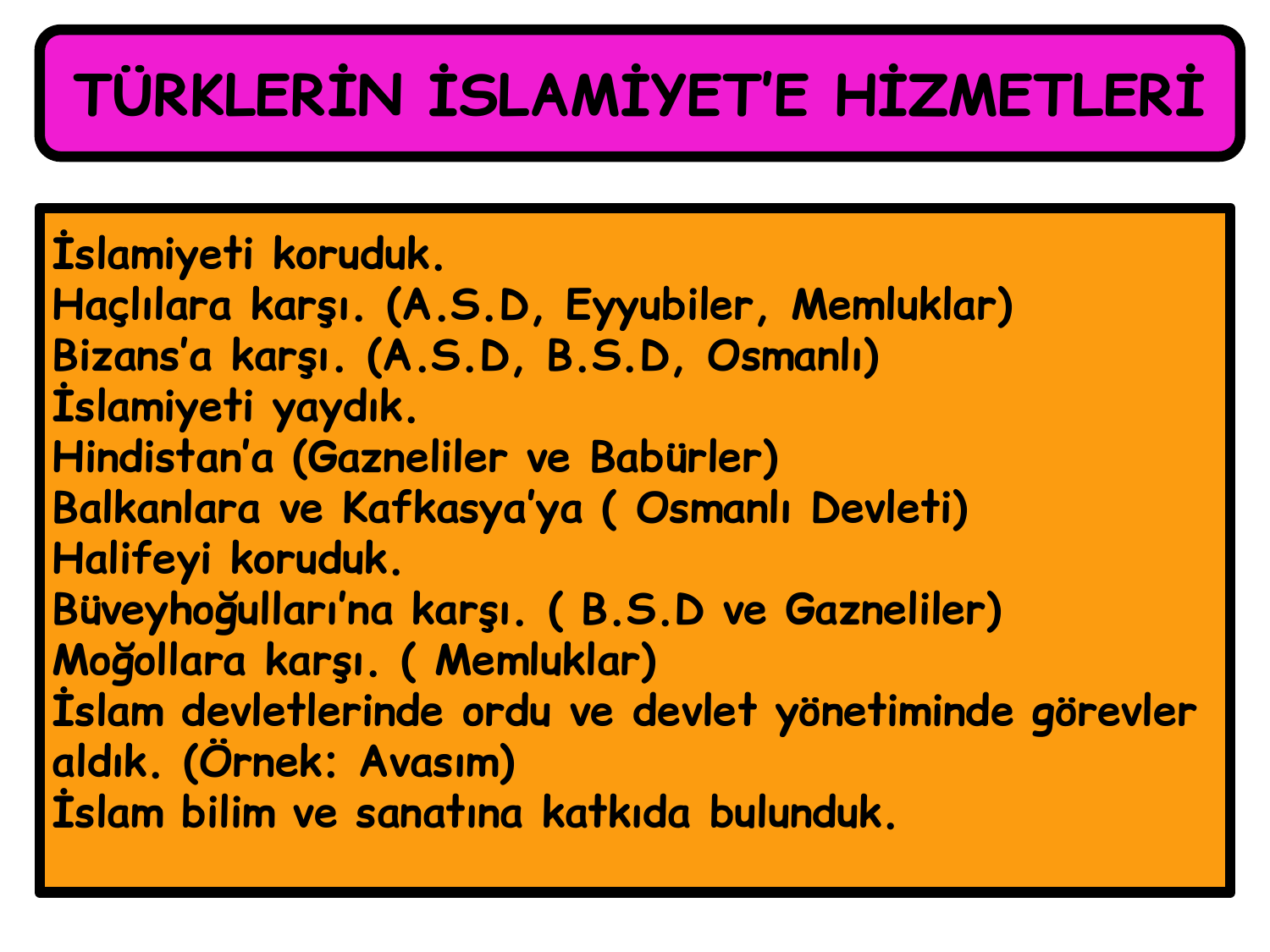

TÜRKLERİN İSLAMİYET’E HİZMETLERİ
İslamiyeti koruduk.
Haçlılara karşı. (A.S.D, Eyyubiler, Memluklar)
Bizans’a karşı. (A.S.D, B.S.D, Osmanlı)
İslamiyeti yaydık.
Hindistan’a (Gazneliler ve Babürler)
Balkanlara ve Kafkasya’ya ( Osmanlı Devleti)
Halifeyi koruduk.
Büveyhoğulları’na karşı. ( B.S.D ve Gazneliler)
Moğollara karşı. ( Memluklar)
İslam devletlerinde ordu ve devlet yönetiminde görevler aldık. (Örnek: Avasım)
İslam bilim ve sanatına katkıda bulunduk.